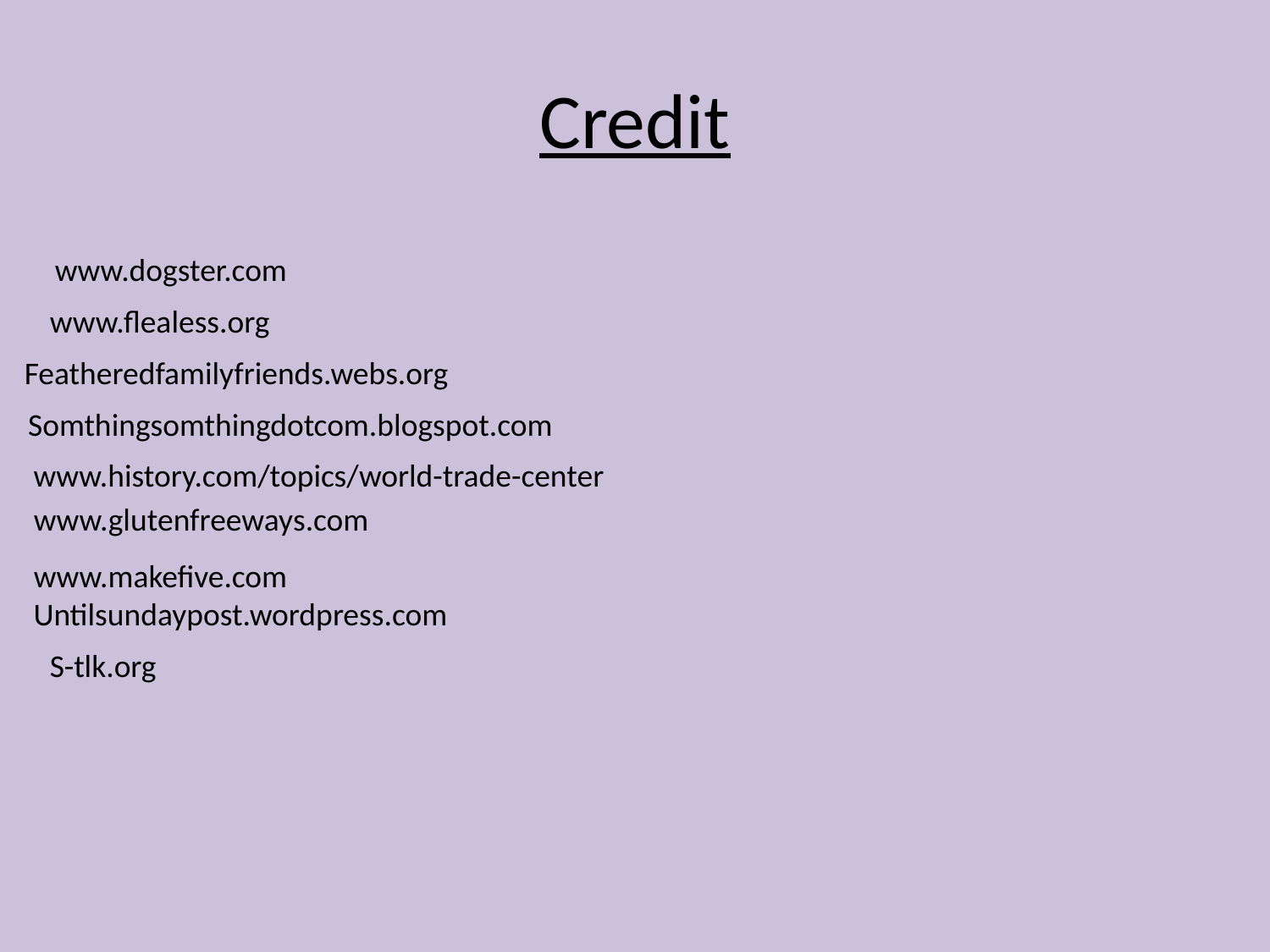

# Credit
www.dogster.com
www.flealess.org
Featheredfamilyfriends.webs.org
Somthingsomthingdotcom.blogspot.com
www.history.com/topics/world-trade-center
www.glutenfreeways.com
www.makefive.com
Untilsundaypost.wordpress.com
S-tlk.org